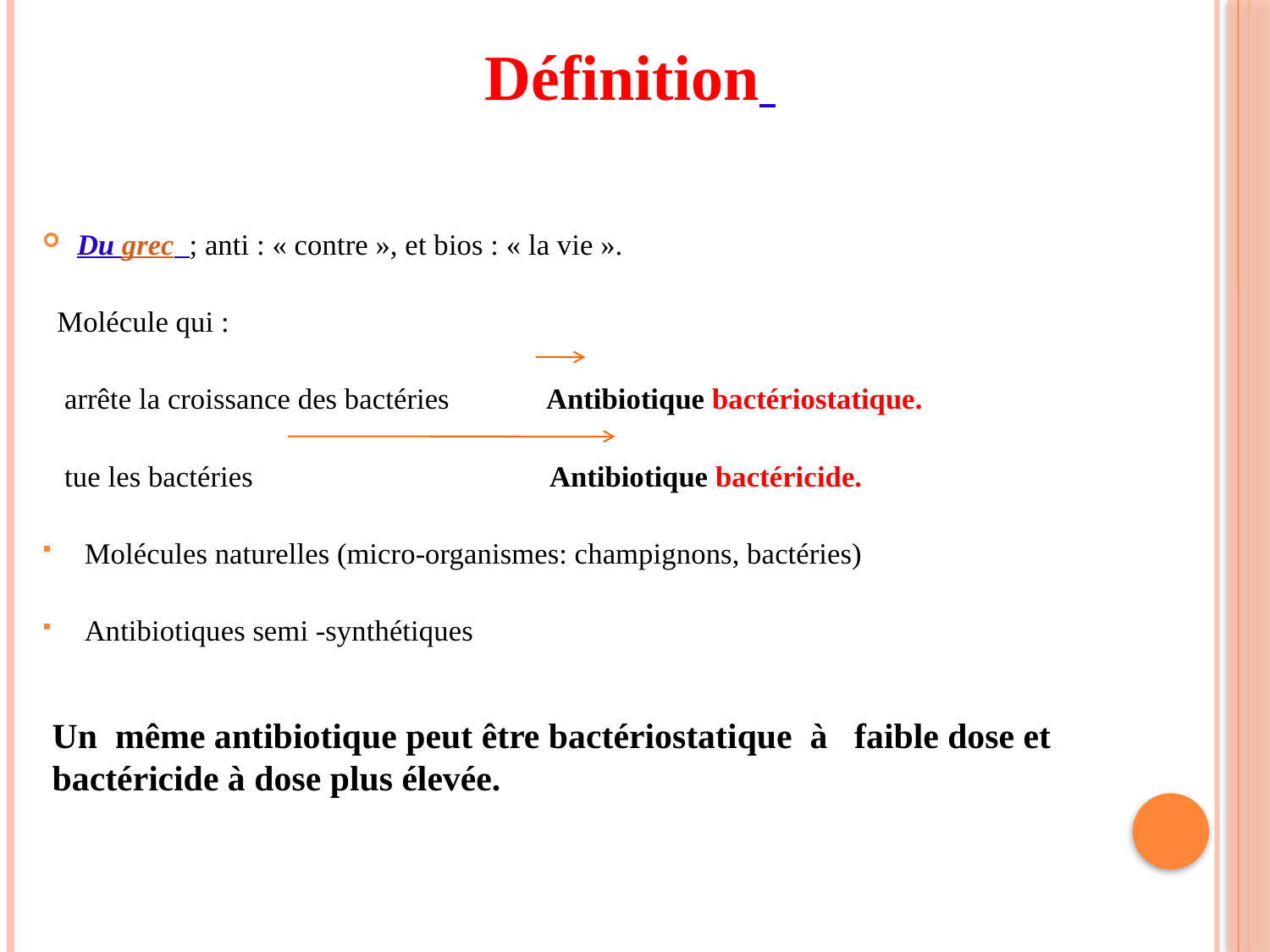

Définition

Du grec  ; anti : « contre », et bios : « la vie ».
  Molécule qui :
   arrête la croissance des bactéries             Antibiotique bactériostatique.
   tue les bactéries                                        Antibiotique bactéricide.
 Molécules naturelles (micro-organismes: champignons, bactéries)
 Antibiotiques semi -synthétiques

Un  même antibiotique peut être bactériostatique  à   faible dose et bactéricide à dose plus élevée.